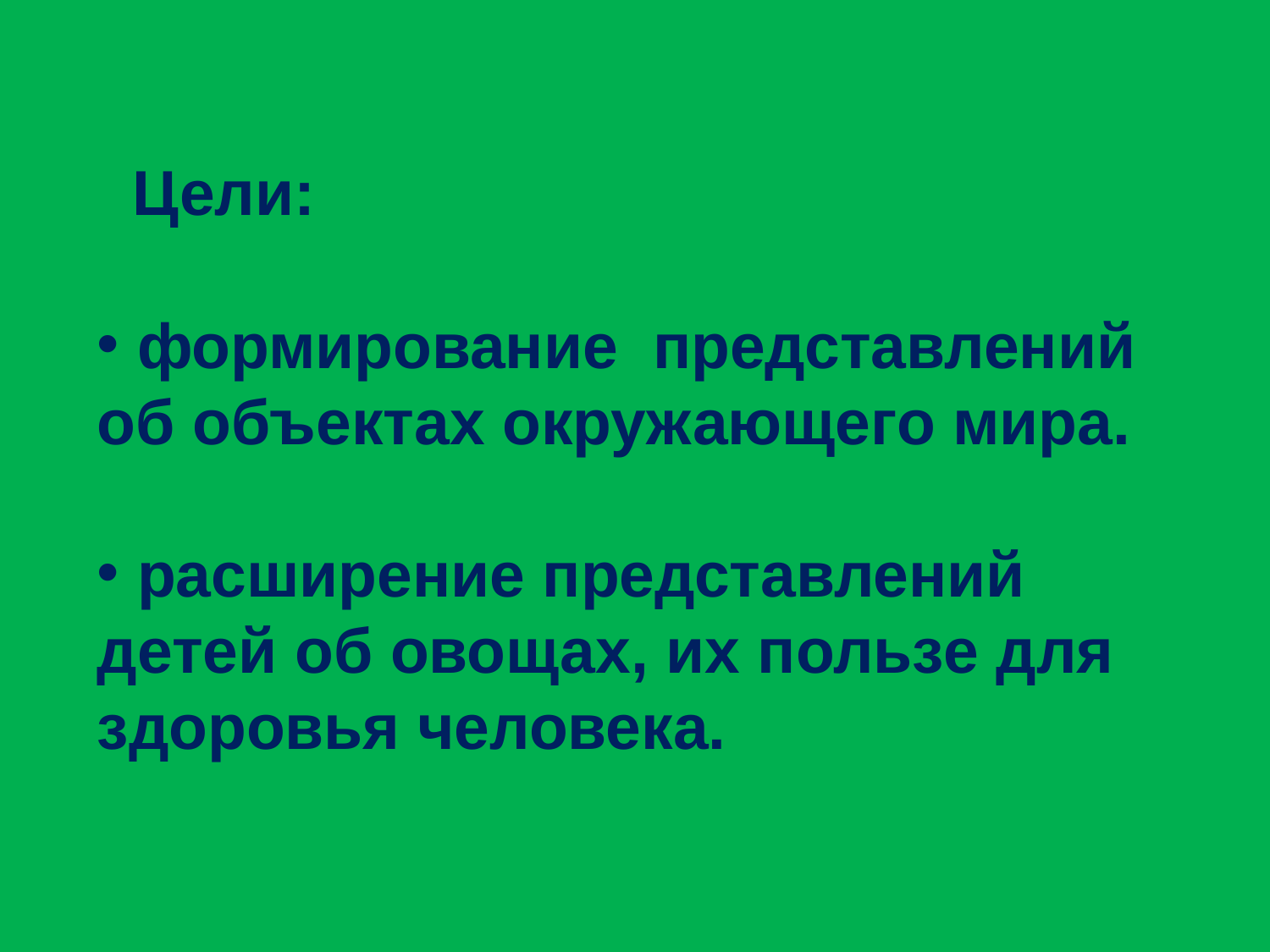

Цели:

 формирование  представлений об объектах окружающего мира.

 расширение представлений детей об овощах, их пользе для здоровья человека.